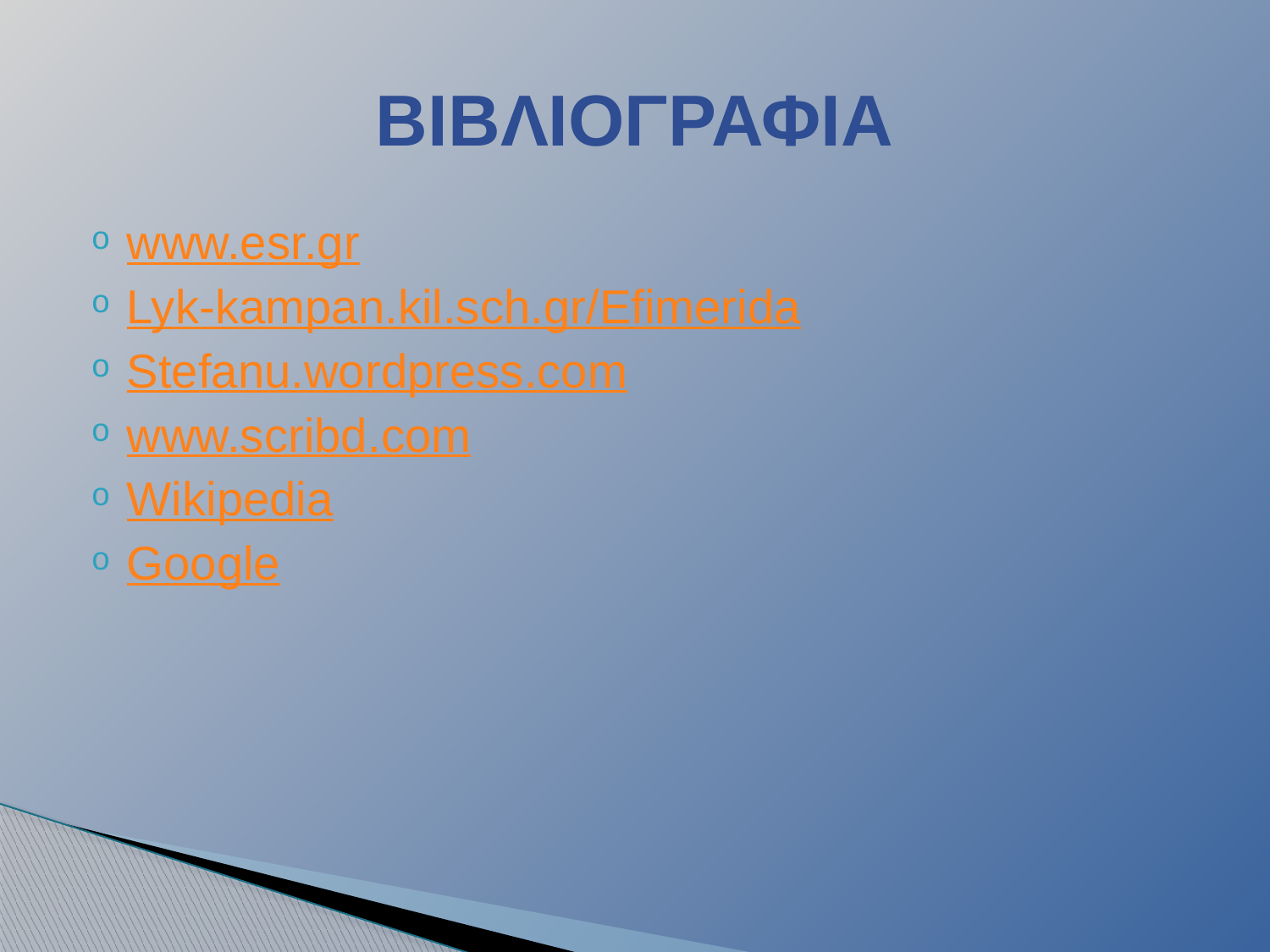

# ΒΙΒΛΙΟΓΡΑΦΙΑ
www.esr.gr
Lyk-kampan.kil.sch.gr/Efimerida
Stefanu.wordpress.com
www.scribd.com
Wikipedia
Google